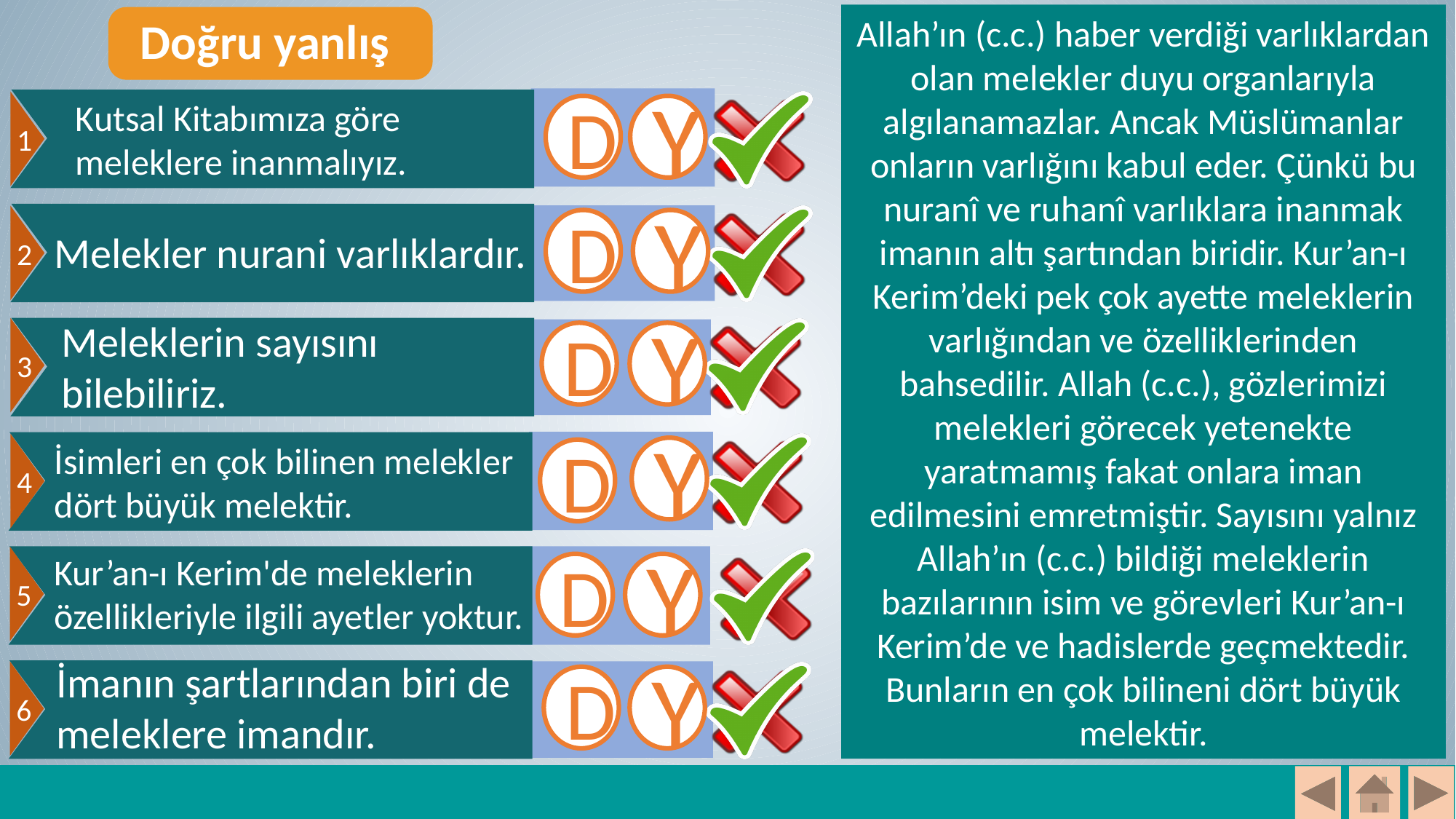

Allah’ın (c.c.) haber verdiği varlıklardan olan melekler duyu organlarıyla algılanamazlar. Ancak Müslümanlar onların varlığını kabul eder. Çünkü bu nuranî ve ruhanî varlıklara inanmak imanın altı şartından biridir. Kur’an-ı Kerim’deki pek çok ayette meleklerin varlığından ve özelliklerinden bahsedilir. Allah (c.c.), gözlerimizi melekleri görecek yetenekte yaratmamış fakat onlara iman edilmesini emretmiştir. Sayısını yalnız Allah’ın (c.c.) bildiği meleklerin bazılarının isim ve görevleri Kur’an-ı Kerim’de ve hadislerde geçmektedir. Bunların en çok bilineni dört büyük melektir.
Doğru yanlış

Kutsal Kitabımıza göre meleklere inanmalıyız.

D
Y
1

D
Y
Melekler nurani varlıklardır.
2
Meleklerin sayısını bilebiliriz.

D
Y
3

İsimleri en çok bilinen melekler dört büyük melektir.

Y
D
4
Kur’an-ı Kerim'de meleklerin özellikleriyle ilgili ayetler yoktur.

D
Y
5
İmanın şartlarından biri de meleklere imandır.

D
Y
6